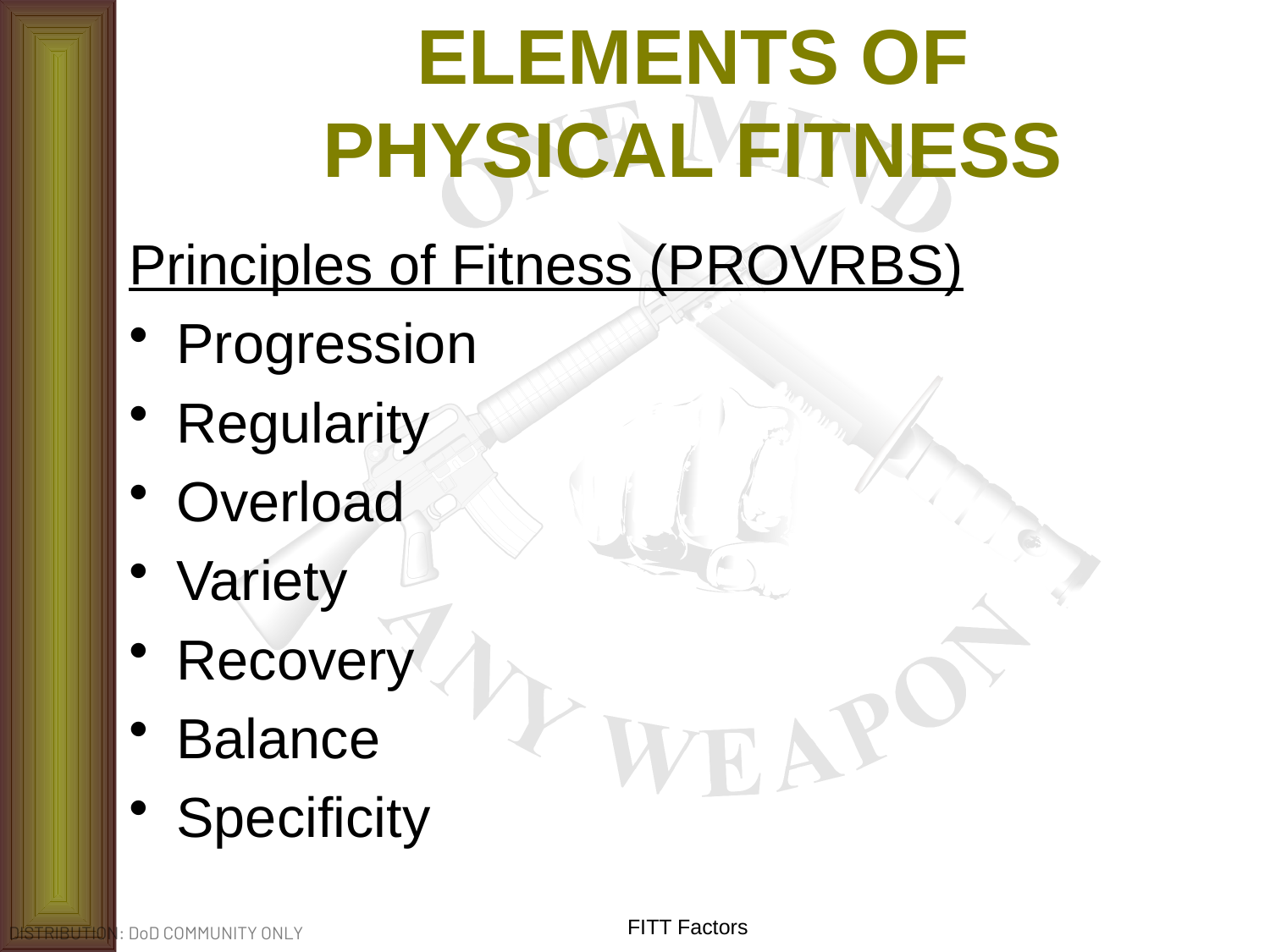

# ELEMENTS OF PHYSICAL FITNESS
Principles of Fitness (PROVRBS)
Progression
Regularity
Overload
Variety
Recovery
Balance
Specificity
FITT Factors